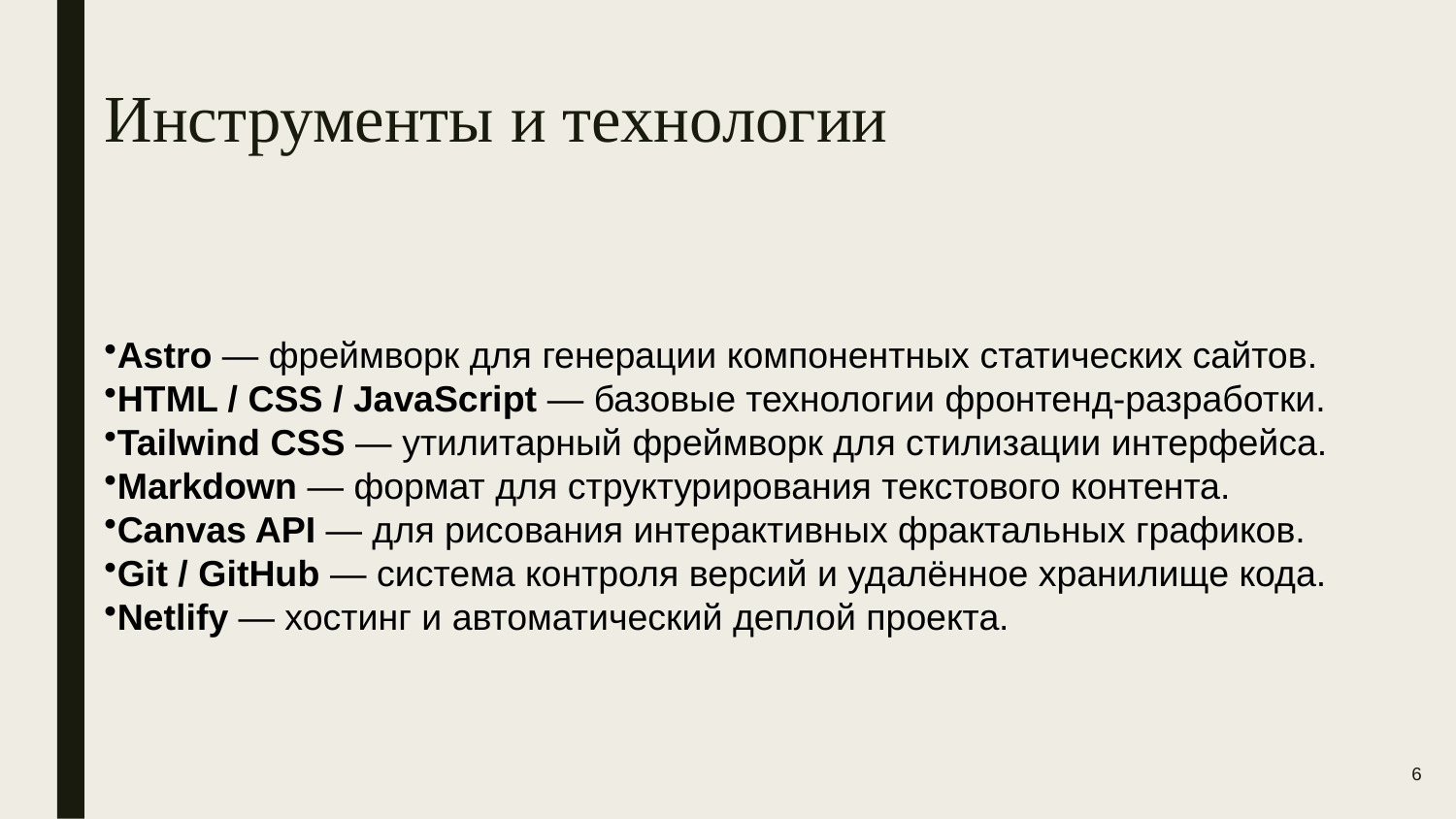

# Инструменты и технологии
Astro — фреймворк для генерации компонентных статических сайтов.
HTML / CSS / JavaScript — базовые технологии фронтенд-разработки.
Tailwind CSS — утилитарный фреймворк для стилизации интерфейса.
Markdown — формат для структурирования текстового контента.
Canvas API — для рисования интерактивных фрактальных графиков.
Git / GitHub — система контроля версий и удалённое хранилище кода.
Netlify — хостинг и автоматический деплой проекта.
6